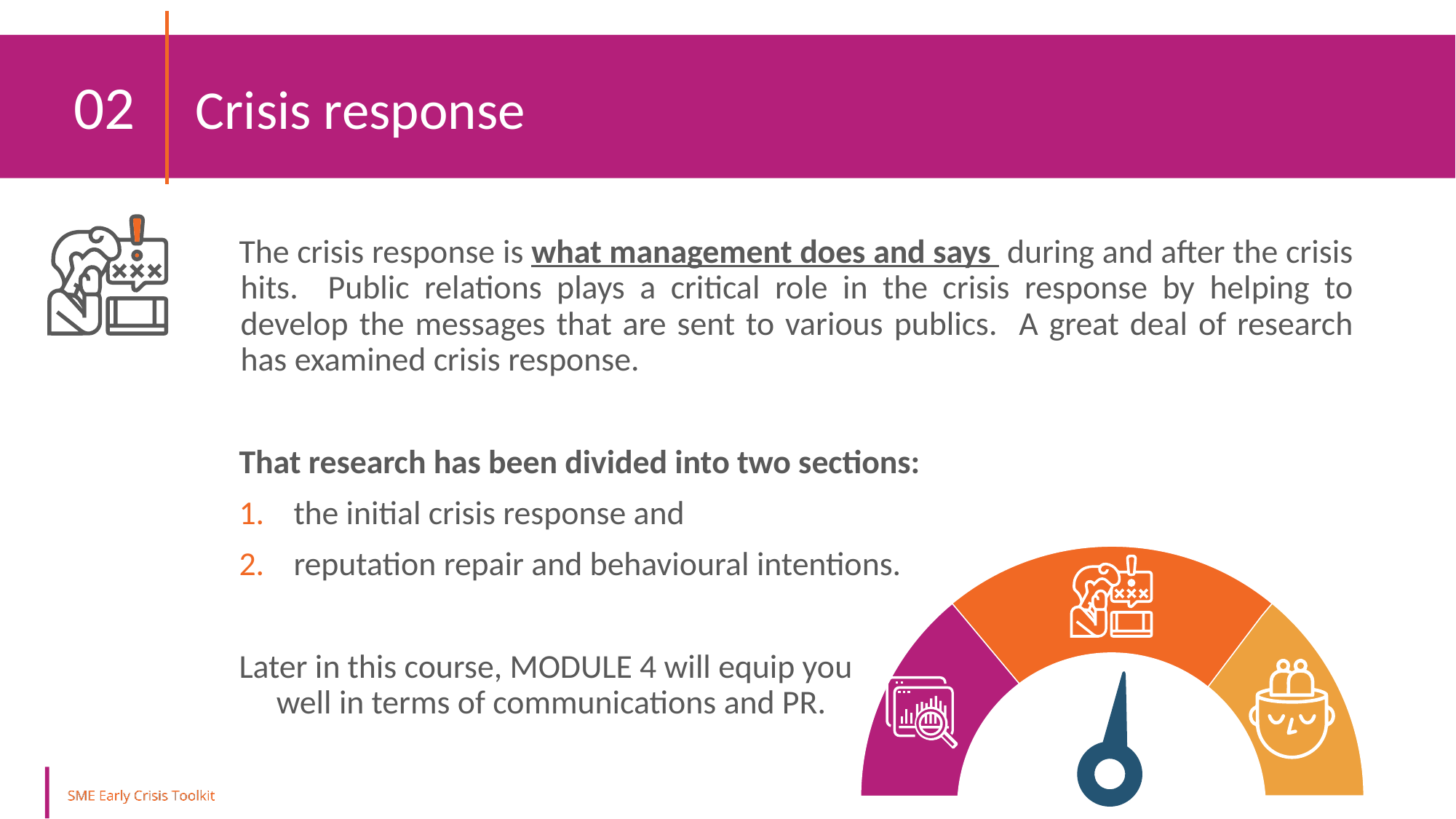

02 	 Crisis response

The crisis response is what management does and says  during and after the crisis hits.  Public relations plays a critical role in the crisis response by helping to develop the messages that are sent to various publics.  A great deal of research has examined crisis response.

That research has been divided into two sections:
the initial crisis response and
reputation repair and behavioural intentions.

Later in this course, MODULE 4 will equip you                                                                         well in terms of communications and PR.